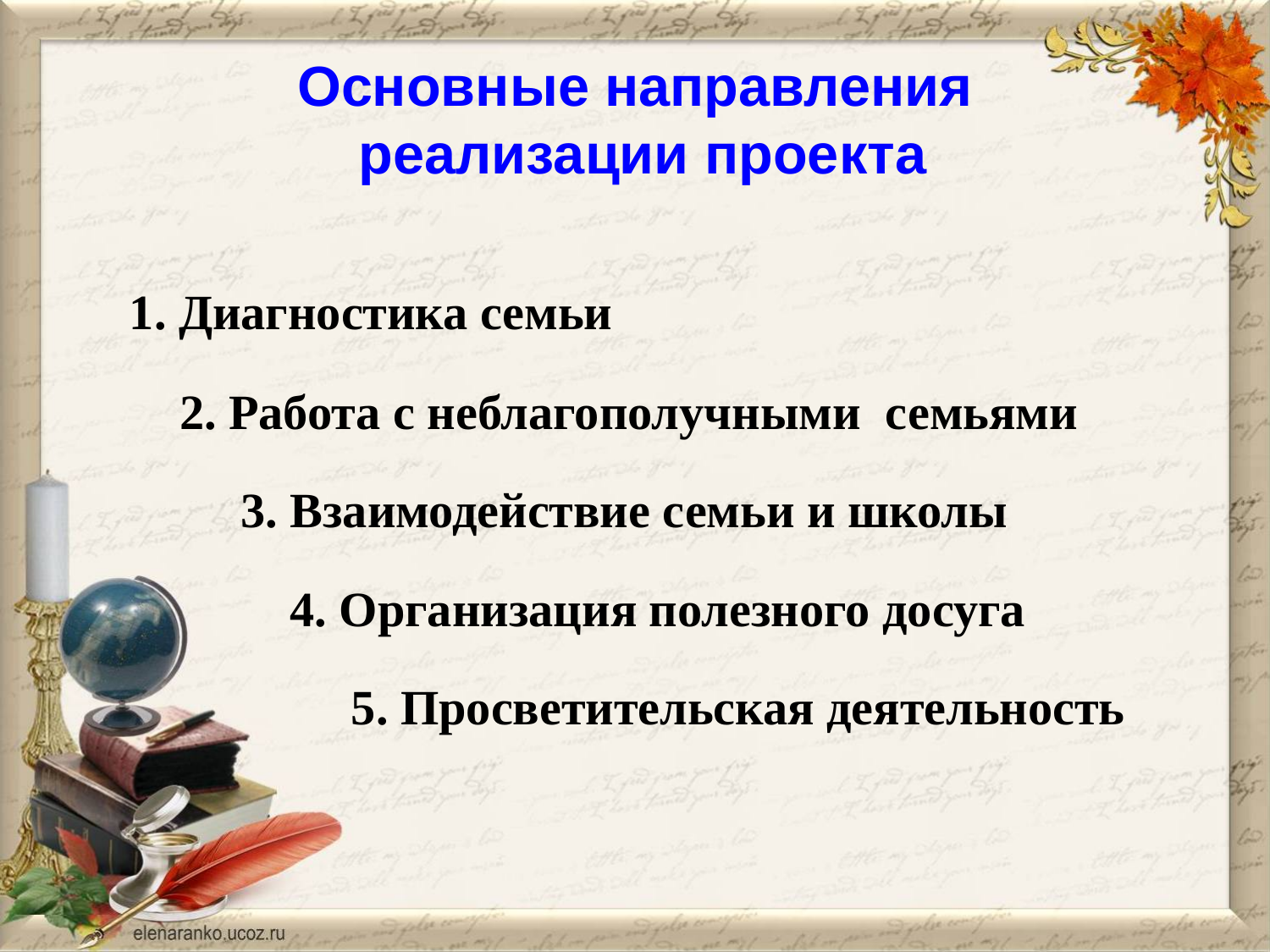

# Основные направления реализации проекта
      1. Диагностика семьи
           2. Работа с неблагополучными  семьями
                3. Взаимодействие семьи и школы
                    4. Организация полезного досуга
                         5. Просветительская деятельность